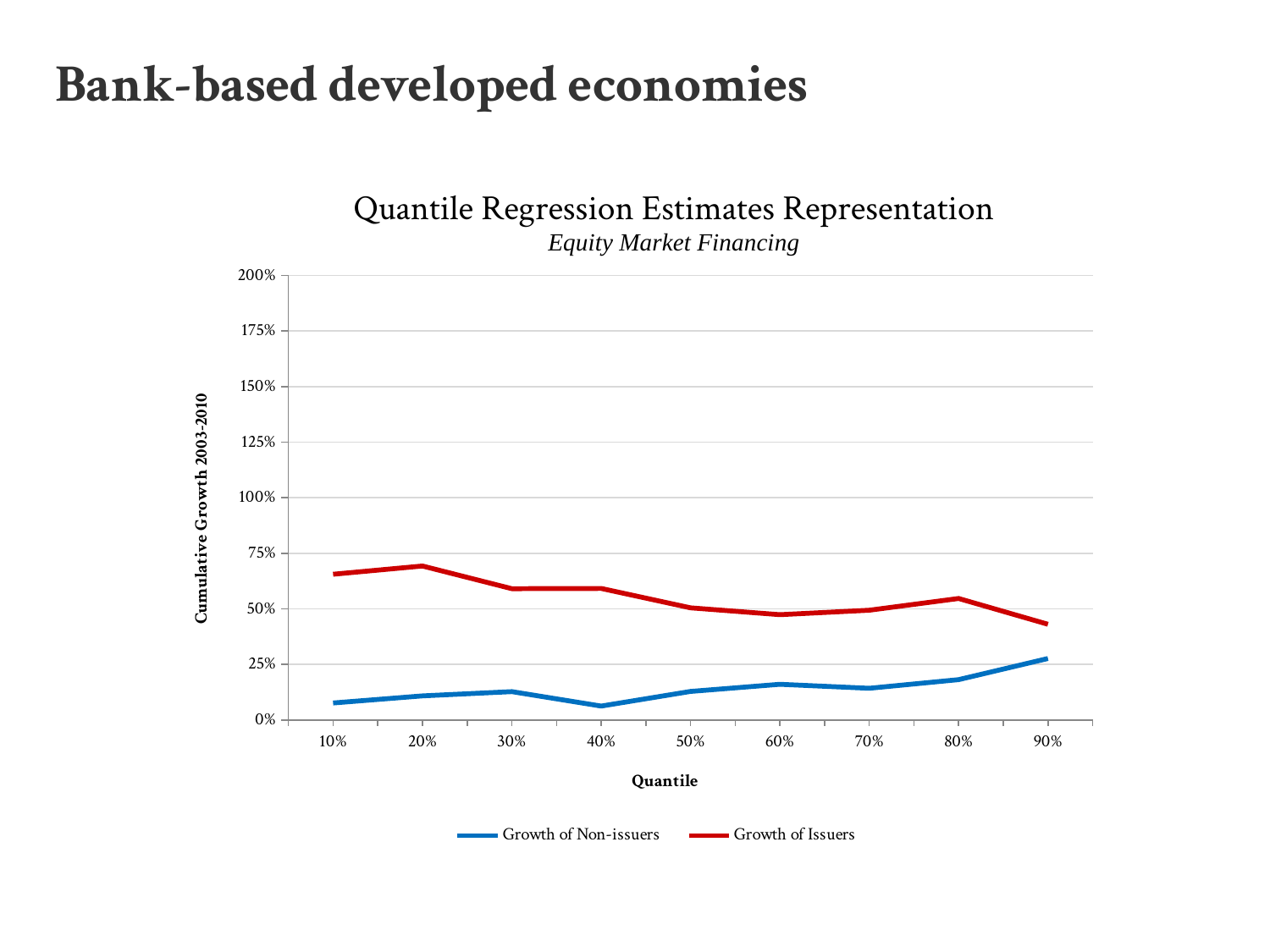

Bank-based developed economies
Quantile Regression Estimates Representation
Equity Market Financing

### Chart

| Category | Growth of Issuers | Growth of Non-issuers |
|---|---|---|
| 0.1 | 0.6559999999999999 | 0.07699999999999996 |
| 0.2 | 0.6930000000000001 | 0.10899999999999999 |
| 0.3 | 0.591 | 0.1279999999999999 |
| 0.4 | 0.5920000000000001 | 0.06299999999999994 |
| 0.5 | 0.5049999999999999 | 0.129 |
| 0.6 | 0.474 | 0.16100000000000003 |
| 0.7 | 0.494 | 0.14300000000000002 |
| 0.8 | 0.5469999999999999 | 0.18199999999999994 |
| 0.9 | 0.43100000000000005 | 0.2769999999999999 |